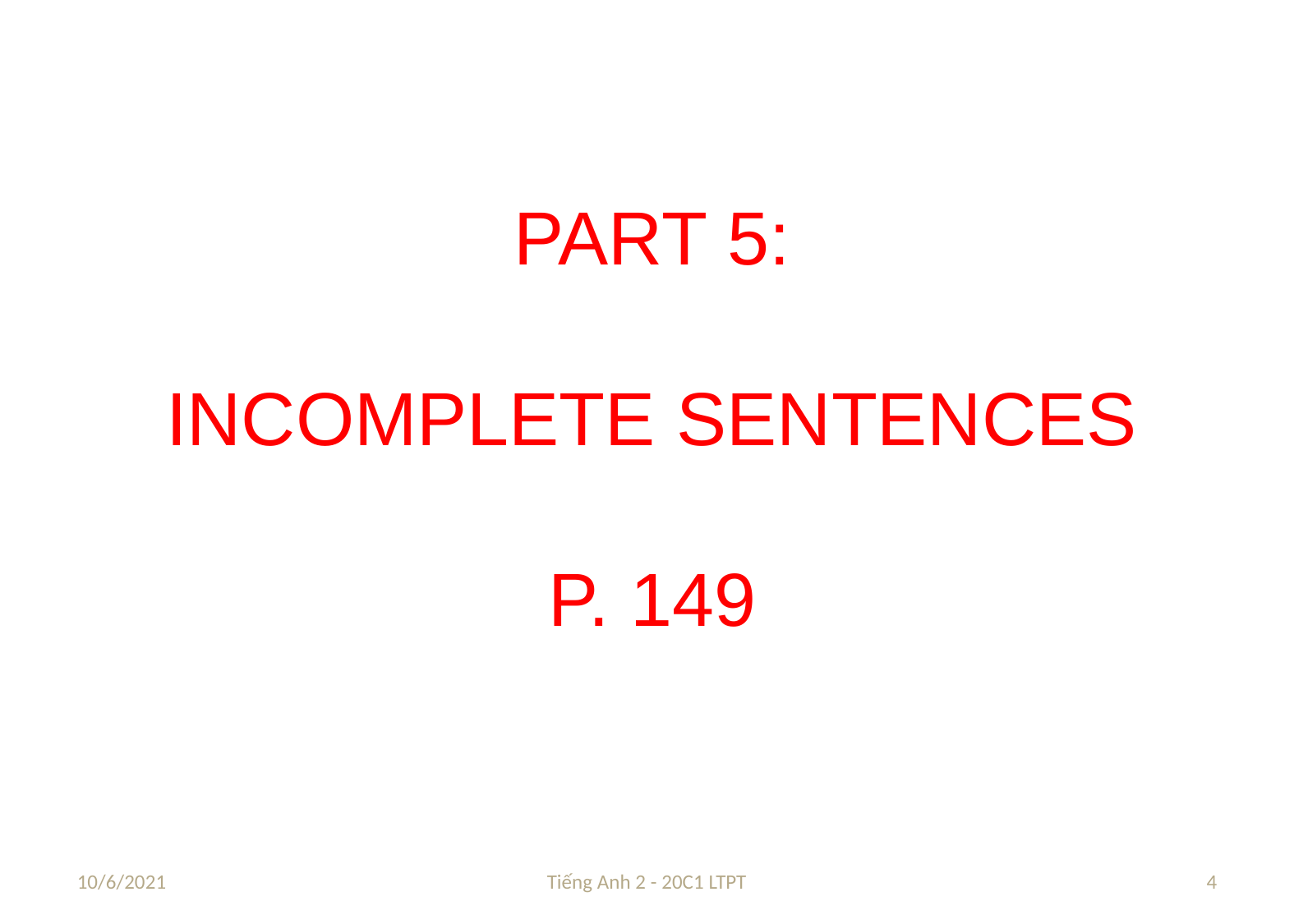

# PART 5: INCOMPLETE SENTENCES P. 149
10/6/2021
Tiếng Anh 2 - 20C1 LTPT
4